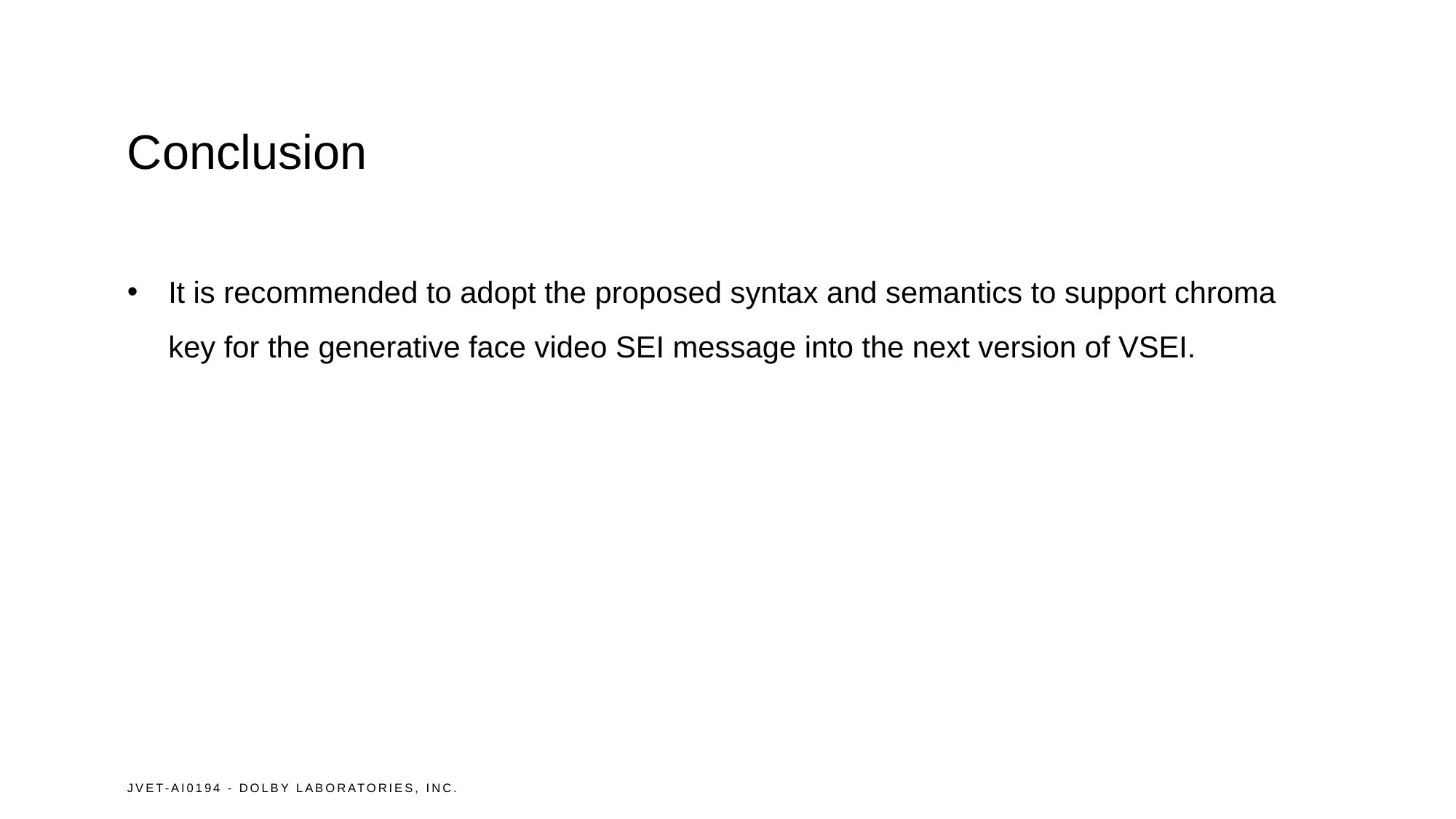

# Conclusion
It is recommended to adopt the proposed syntax and semantics to support chroma key for the generative face video SEI message into the next version of VSEI.

JVET-AI0194 - Dolby Laboratories, Inc.